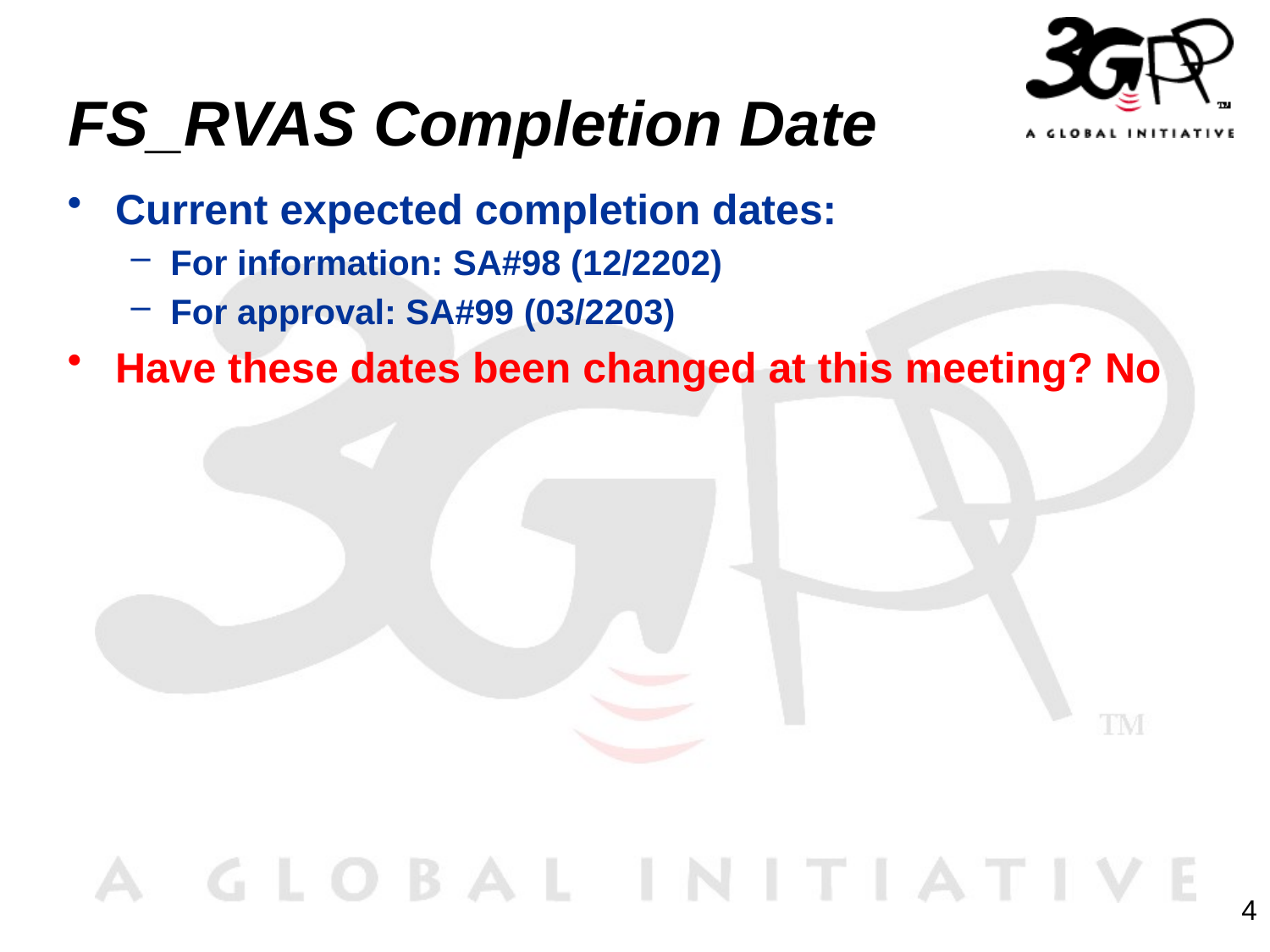

# FS_RVAS Completion Date
Current expected completion dates:
For information: SA#98 (12/2202)
For approval: SA#99 (03/2203)
Have these dates been changed at this meeting? No

4